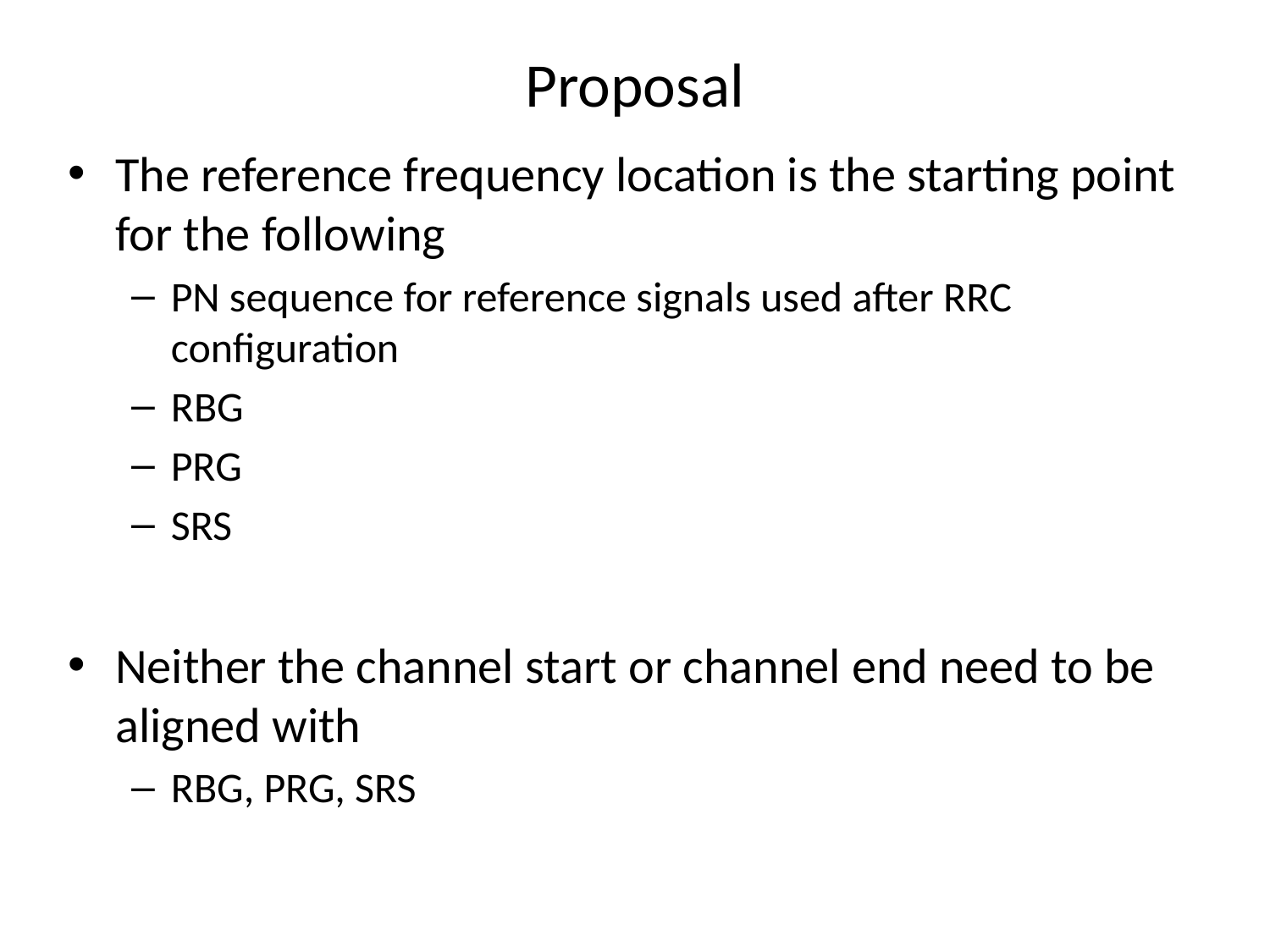

# Proposal
The reference frequency location is the starting point for the following
PN sequence for reference signals used after RRC configuration
RBG
PRG
SRS

Neither the channel start or channel end need to be aligned with
RBG, PRG, SRS